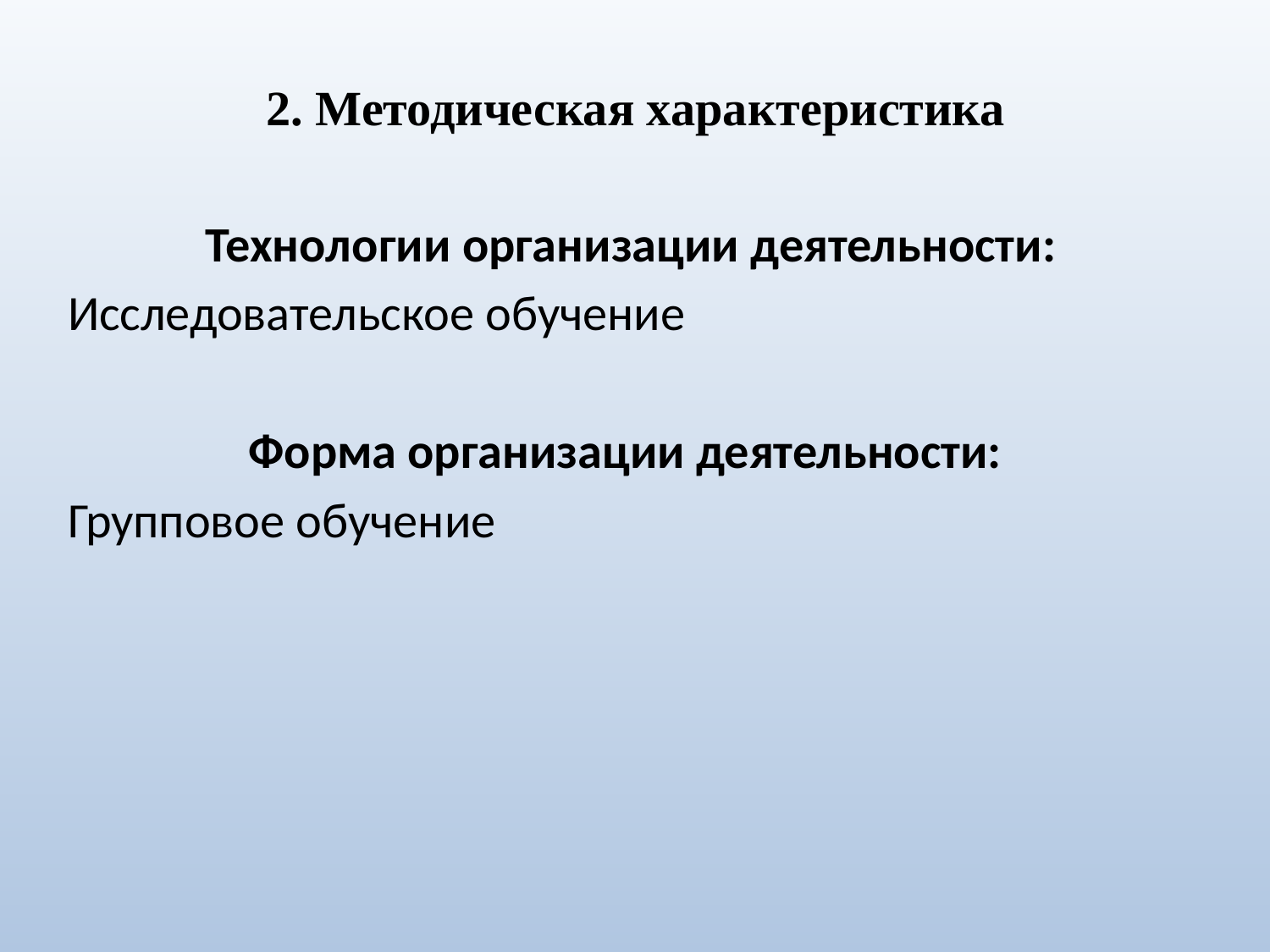

2. Методическая характеристика
Технологии организации деятельности:
Исследовательское обучение

Форма организации деятельности:
Групповое обучение